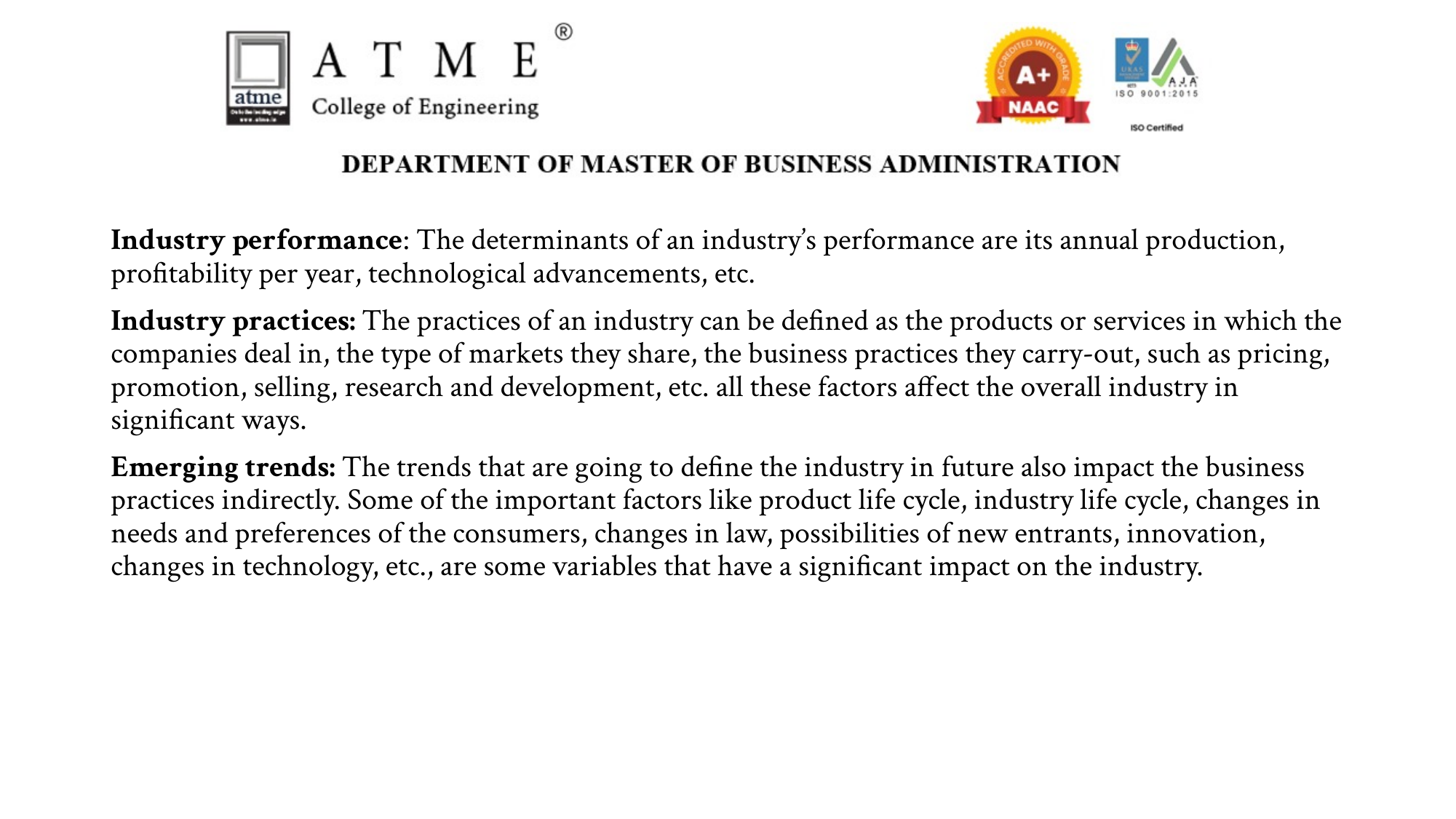

Industry performance: The determinants of an industry’s performance are its annual production, profitability per year, technological advancements, etc.
Industry practices: The practices of an industry can be defined as the products or services in which the companies deal in, the type of markets they share, the business practices they carry-out, such as pricing, promotion, selling, research and development, etc. all these factors affect the overall industry in significant ways.
Emerging trends: The trends that are going to define the industry in future also impact the business practices indirectly. Some of the important factors like product life cycle, industry life cycle, changes in needs and preferences of the consumers, changes in law, possibilities of new entrants, innovation, changes in technology, etc., are some variables that have a significant impact on the industry.